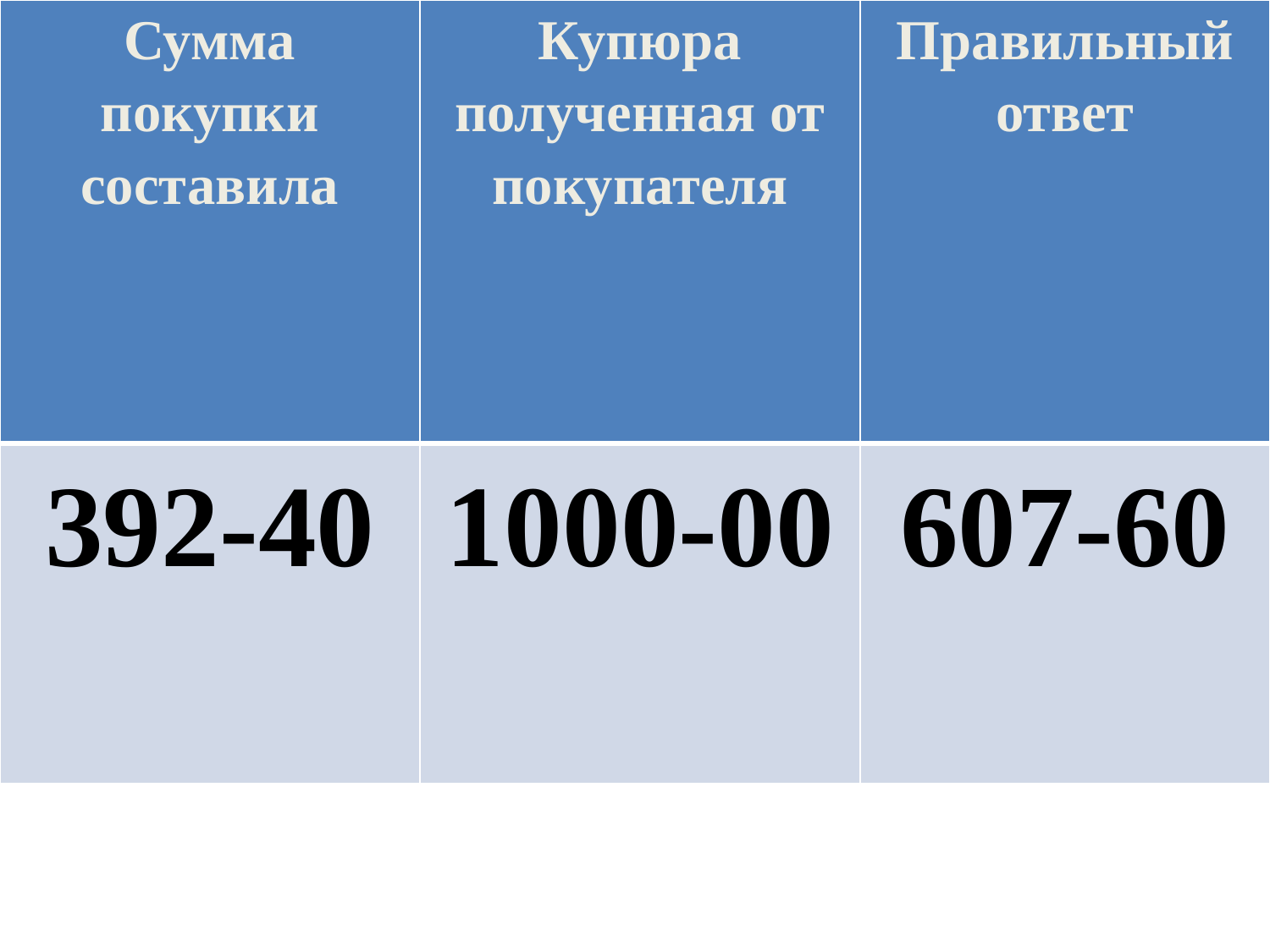

| Сумма покупки составила | Купюра полученная от покупателя | Правильный ответ |
| --- | --- | --- |
| 392-40 | 1000-00 | 607-60 |
#